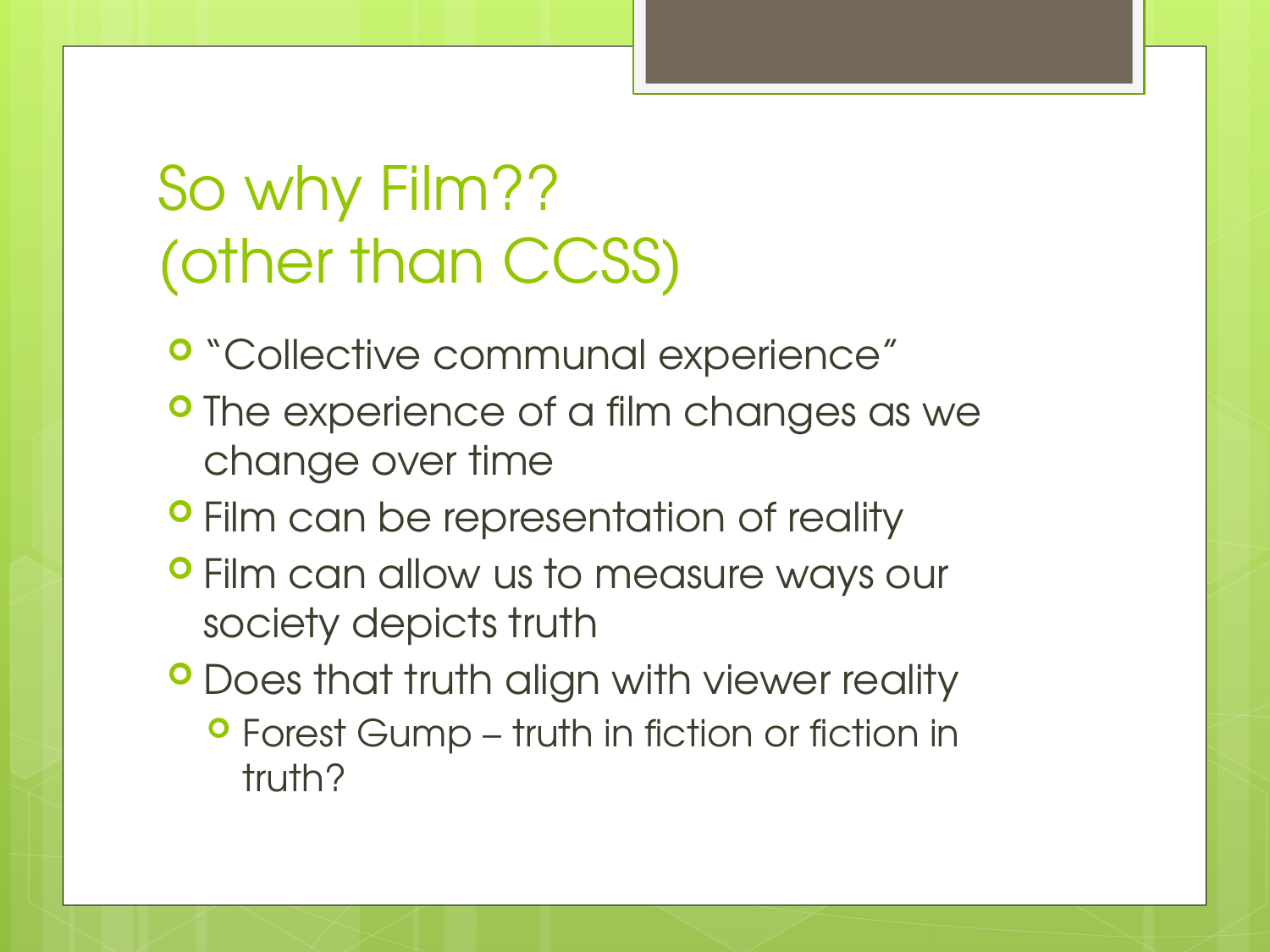

# So why Film?? (other than CCSS)
“Collective communal experience”
The experience of a film changes as we change over time
Film can be representation of reality
Film can allow us to measure ways our society depicts truth
Does that truth align with viewer reality
Forest Gump – truth in fiction or fiction in truth?